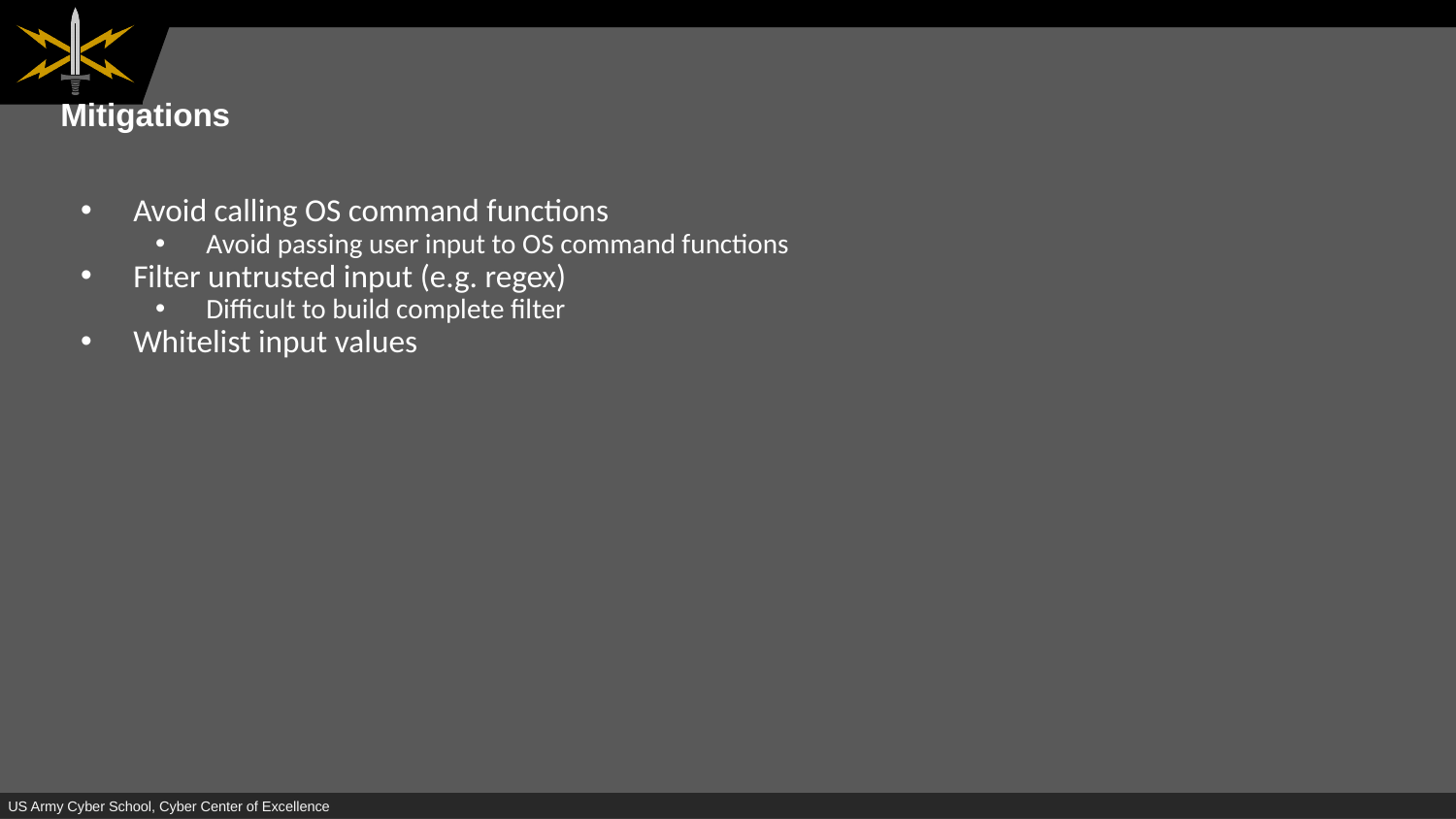

# Mitigations
Avoid calling OS command functions
Avoid passing user input to OS command functions
Filter untrusted input (e.g. regex)
Difficult to build complete filter
Whitelist input values